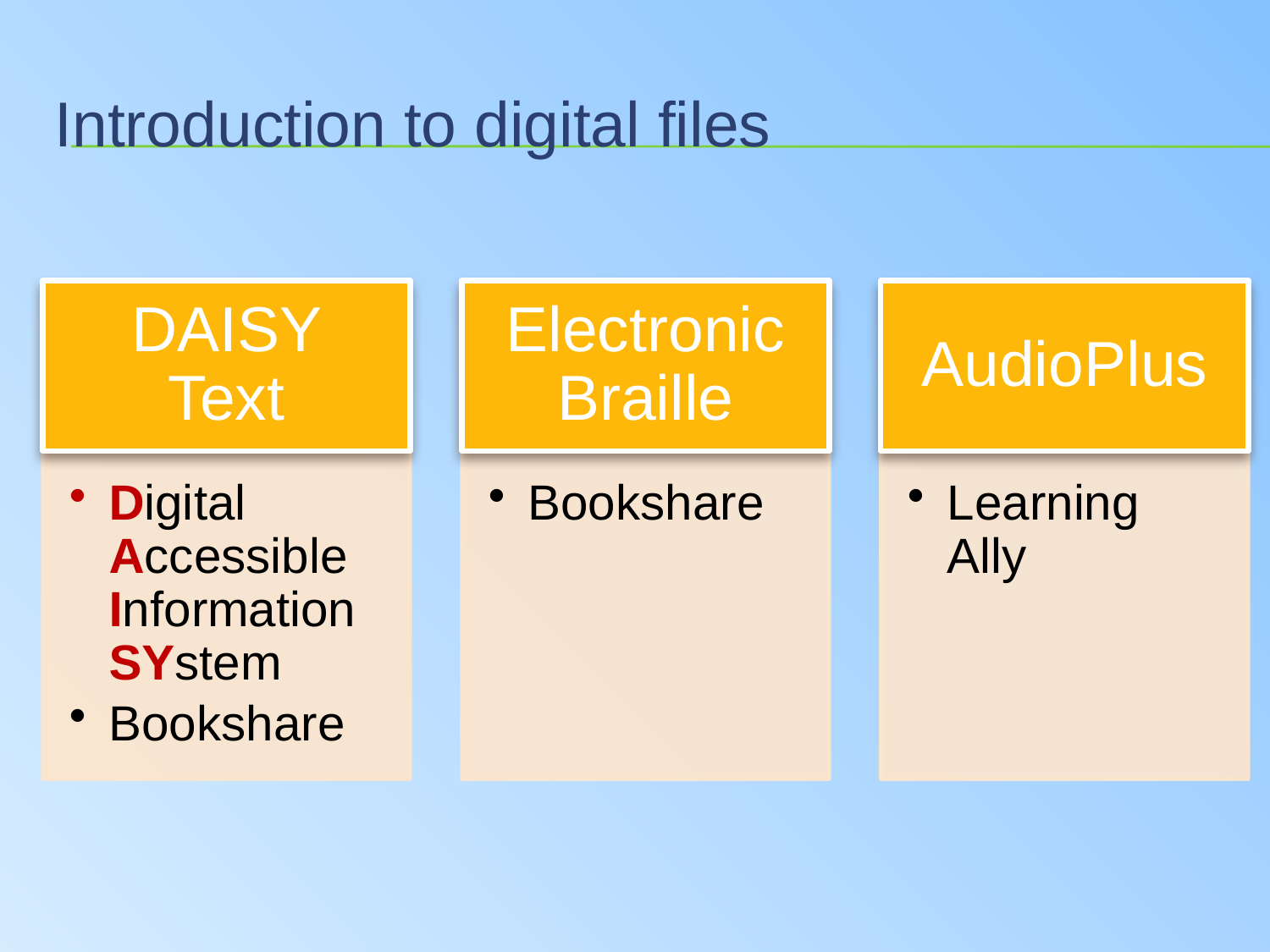

# Introduction to digital files
Digital Accessible Information SYstem
Bookshare
DAISY Text
Bookshare
Electronic Braille
Learning Ally
AudioPlus